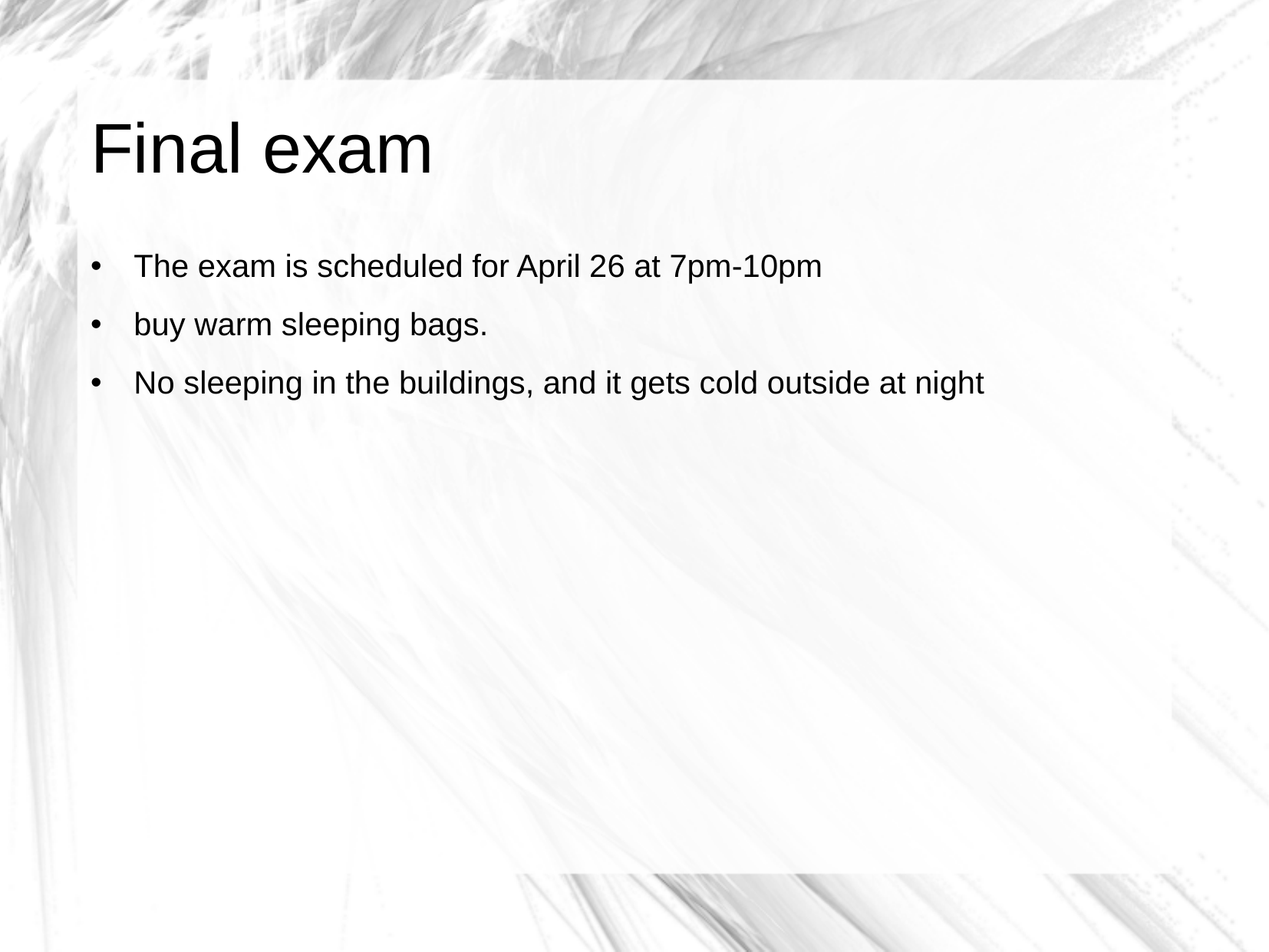

Final exam
The exam is scheduled for April 26 at 7pm-10pm
buy warm sleeping bags.
No sleeping in the buildings, and it gets cold outside at night